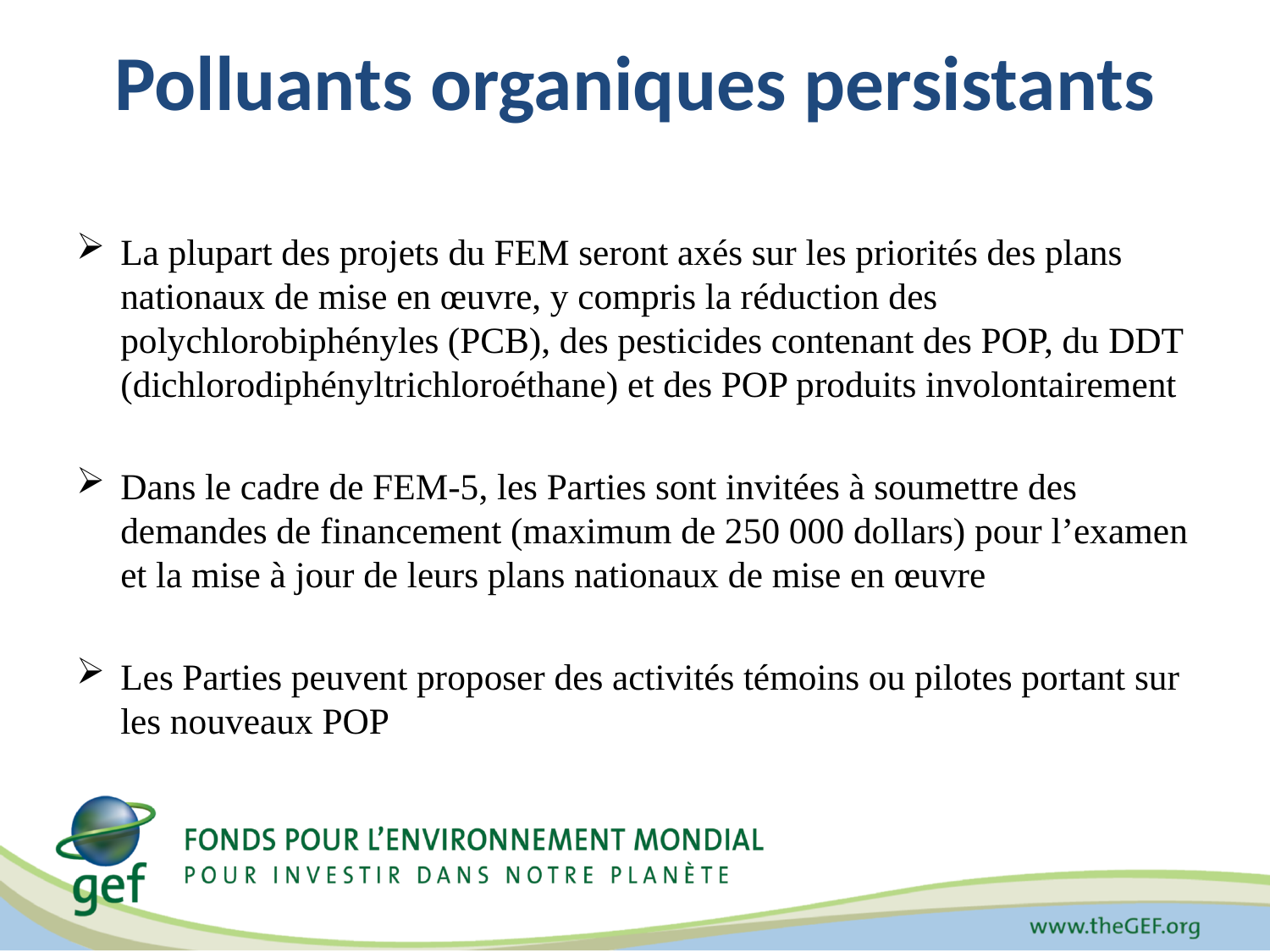

# Polluants organiques persistants
La plupart des projets du FEM seront axés sur les priorités des plans nationaux de mise en œuvre, y compris la réduction des polychlorobiphényles (PCB), des pesticides contenant des POP, du DDT (dichlorodiphényltrichloroéthane) et des POP produits involontairement

Dans le cadre de FEM-5, les Parties sont invitées à soumettre des demandes de financement (maximum de 250 000 dollars) pour l’examen et la mise à jour de leurs plans nationaux de mise en œuvre

Les Parties peuvent proposer des activités témoins ou pilotes portant sur les nouveaux POP